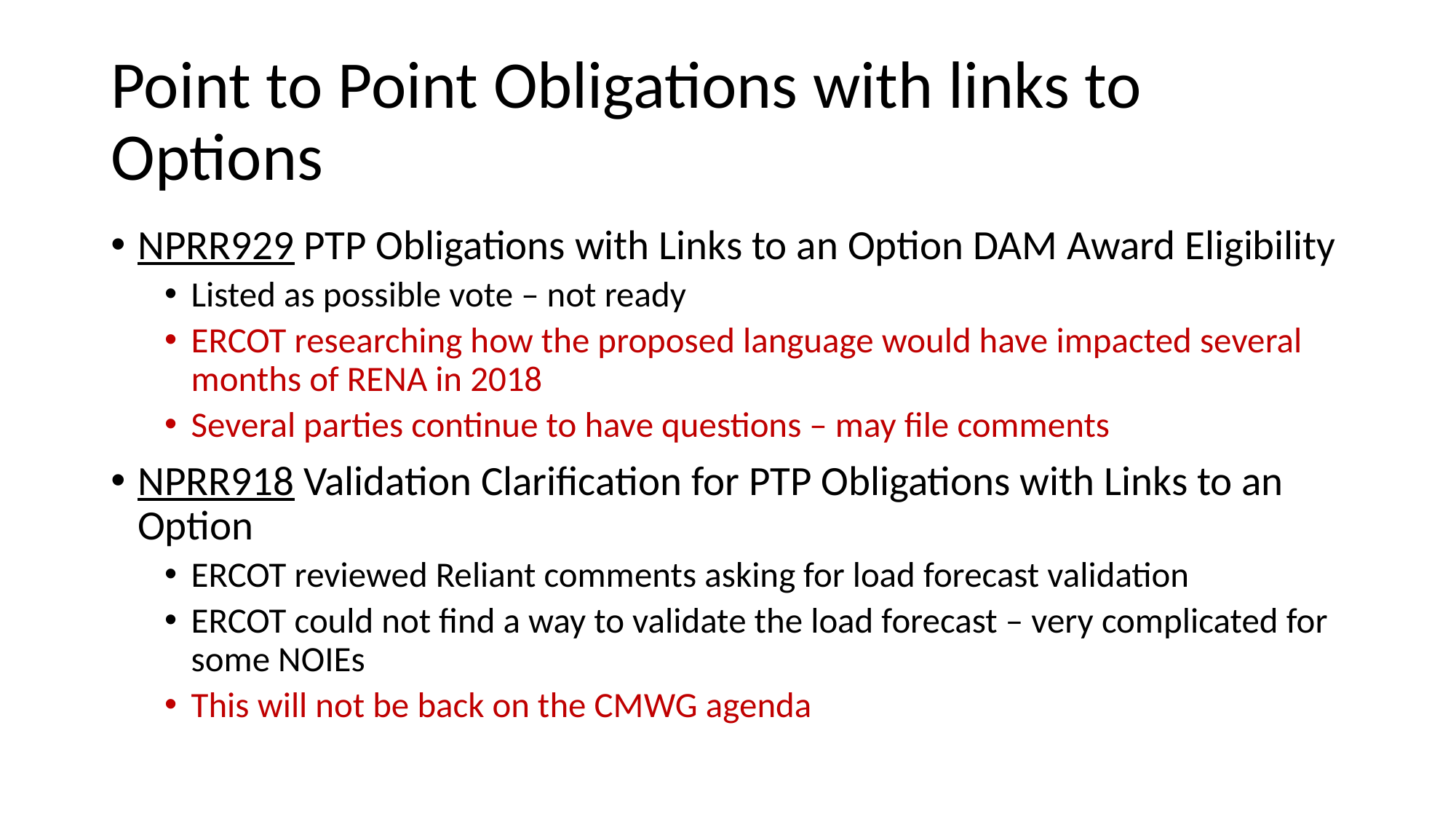

# Point to Point Obligations with links to Options
NPRR929 PTP Obligations with Links to an Option DAM Award Eligibility
Listed as possible vote – not ready
ERCOT researching how the proposed language would have impacted several months of RENA in 2018
Several parties continue to have questions – may file comments
NPRR918 Validation Clarification for PTP Obligations with Links to an Option
ERCOT reviewed Reliant comments asking for load forecast validation
ERCOT could not find a way to validate the load forecast – very complicated for some NOIEs
This will not be back on the CMWG agenda